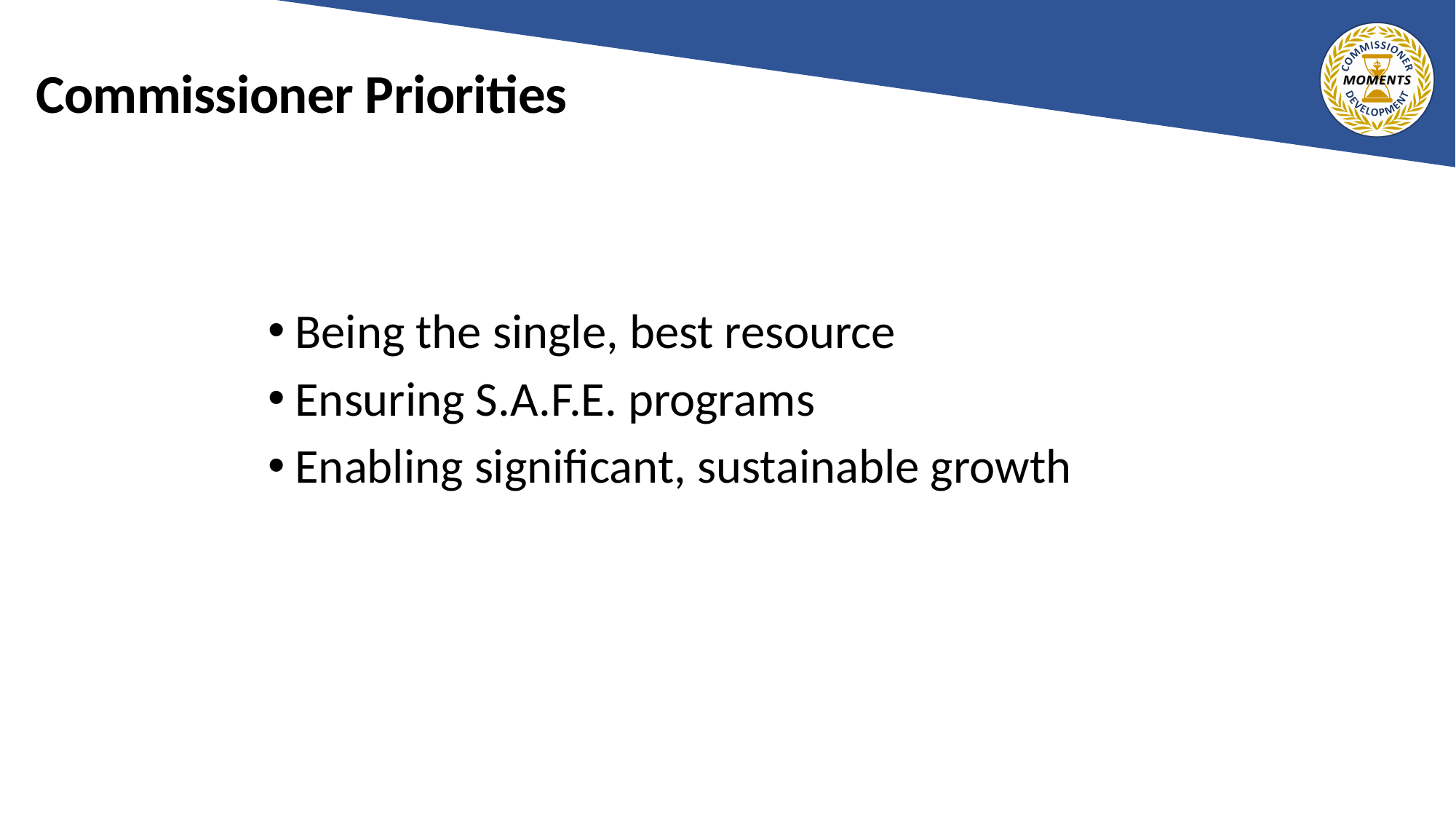

# Commissioner Priorities

Being the single, best resource
Ensuring S.A.F.E. programs
Enabling significant, sustainable growth